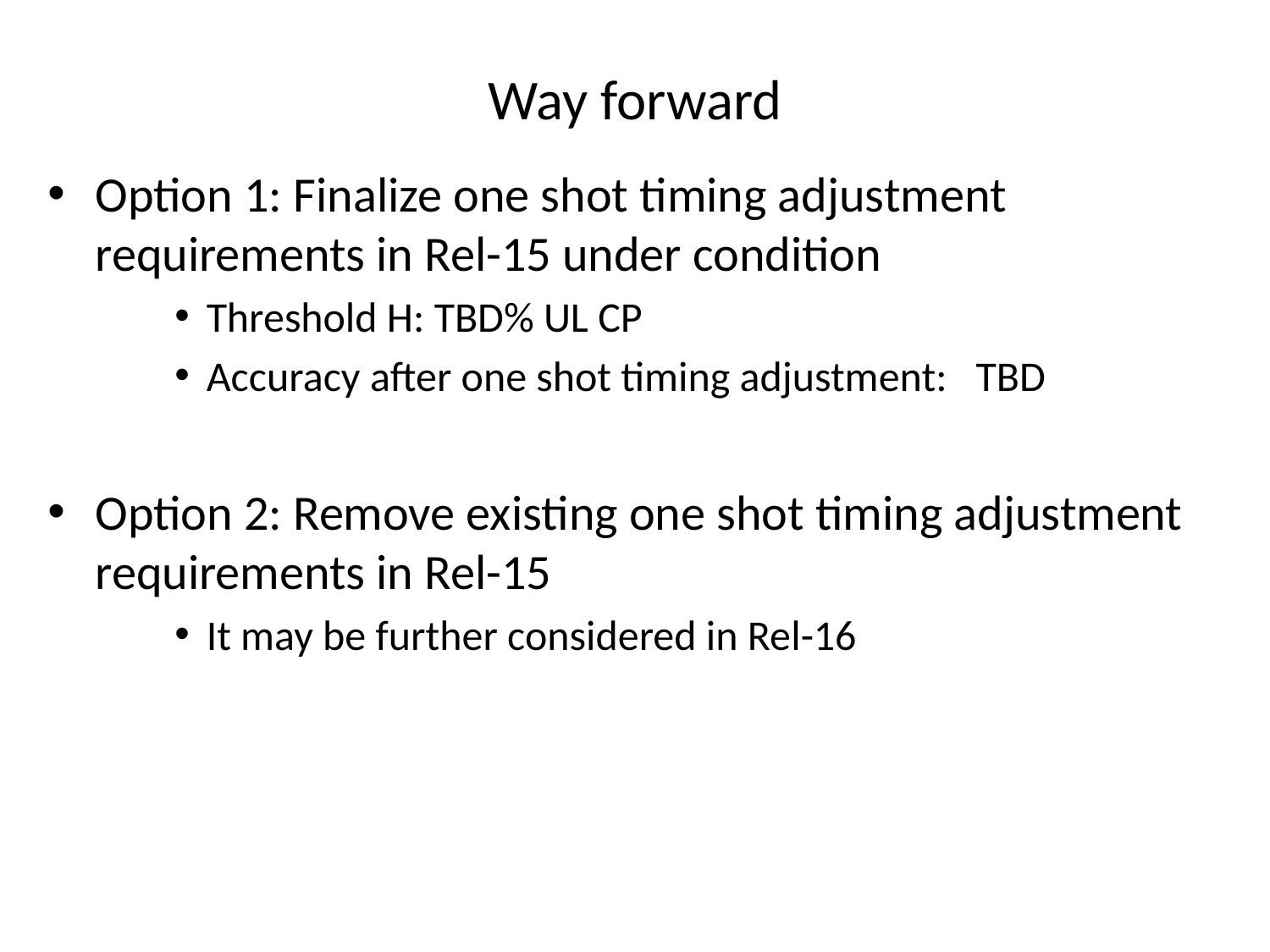

# Way forward
Option 1: Finalize one shot timing adjustment requirements in Rel-15 under condition
Threshold H: TBD% UL CP
Accuracy after one shot timing adjustment:   TBD

Option 2: Remove existing one shot timing adjustment requirements in Rel-15
It may be further considered in Rel-16

7